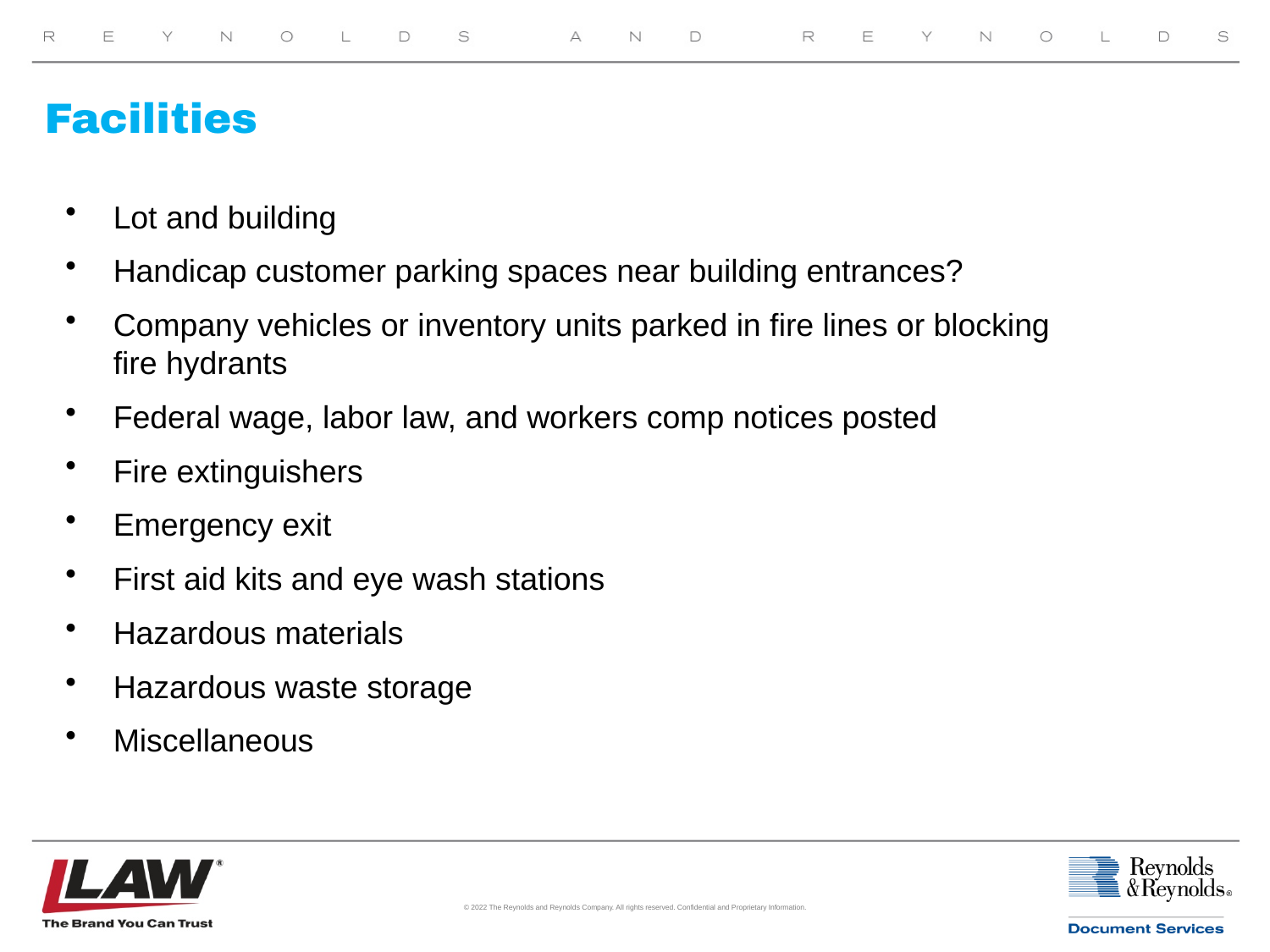

# Facilities
Lot and building
Handicap customer parking spaces near building entrances?
Company vehicles or inventory units parked in fire lines or blocking fire hydrants
Federal wage, labor law, and workers comp notices posted
Fire extinguishers
Emergency exit
First aid kits and eye wash stations
Hazardous materials
Hazardous waste storage
Miscellaneous